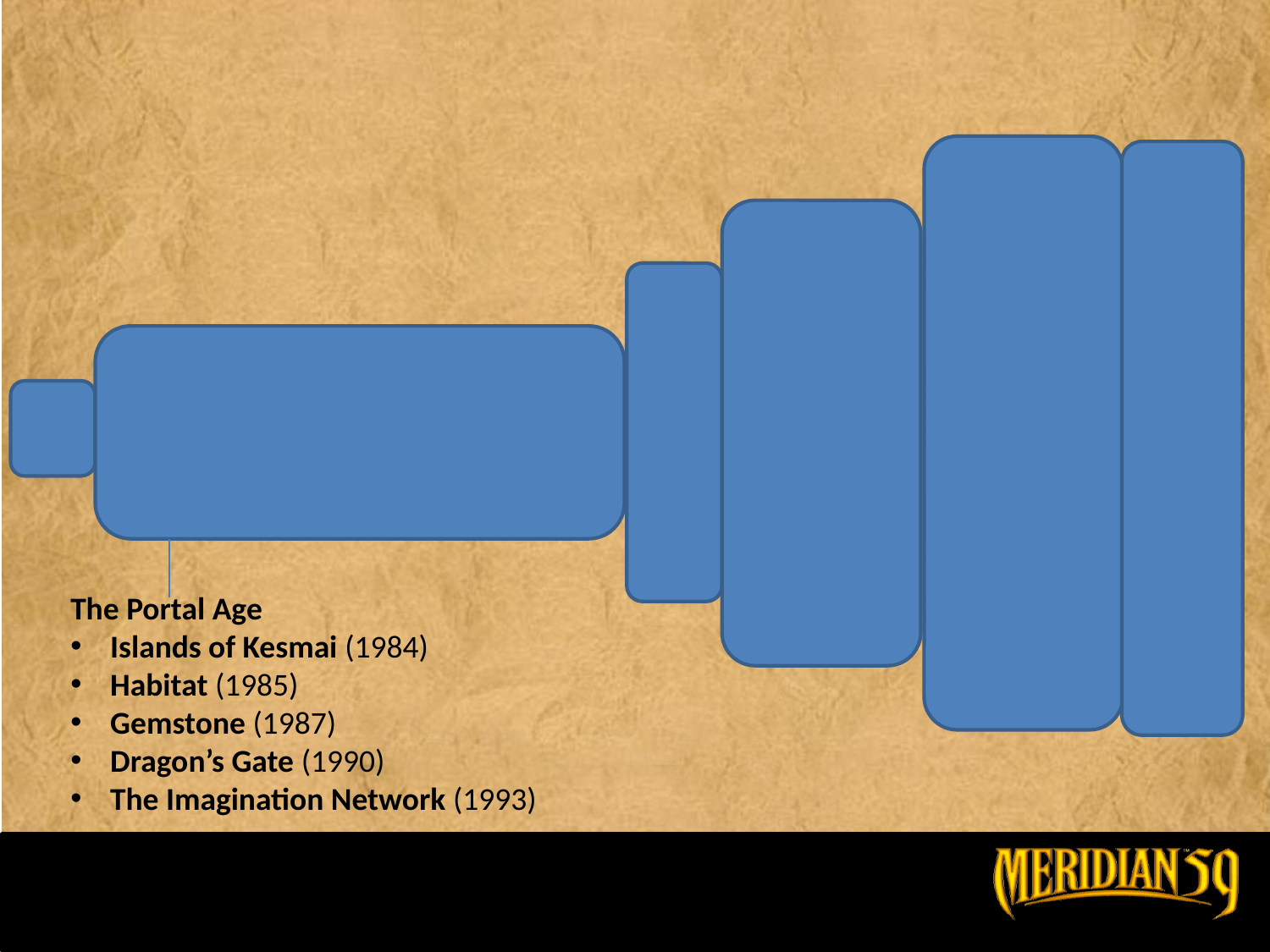

The Portal Age
Islands of Kesmai (1984)
Habitat (1985)
Gemstone (1987)
Dragon’s Gate (1990)
The Imagination Network (1993)